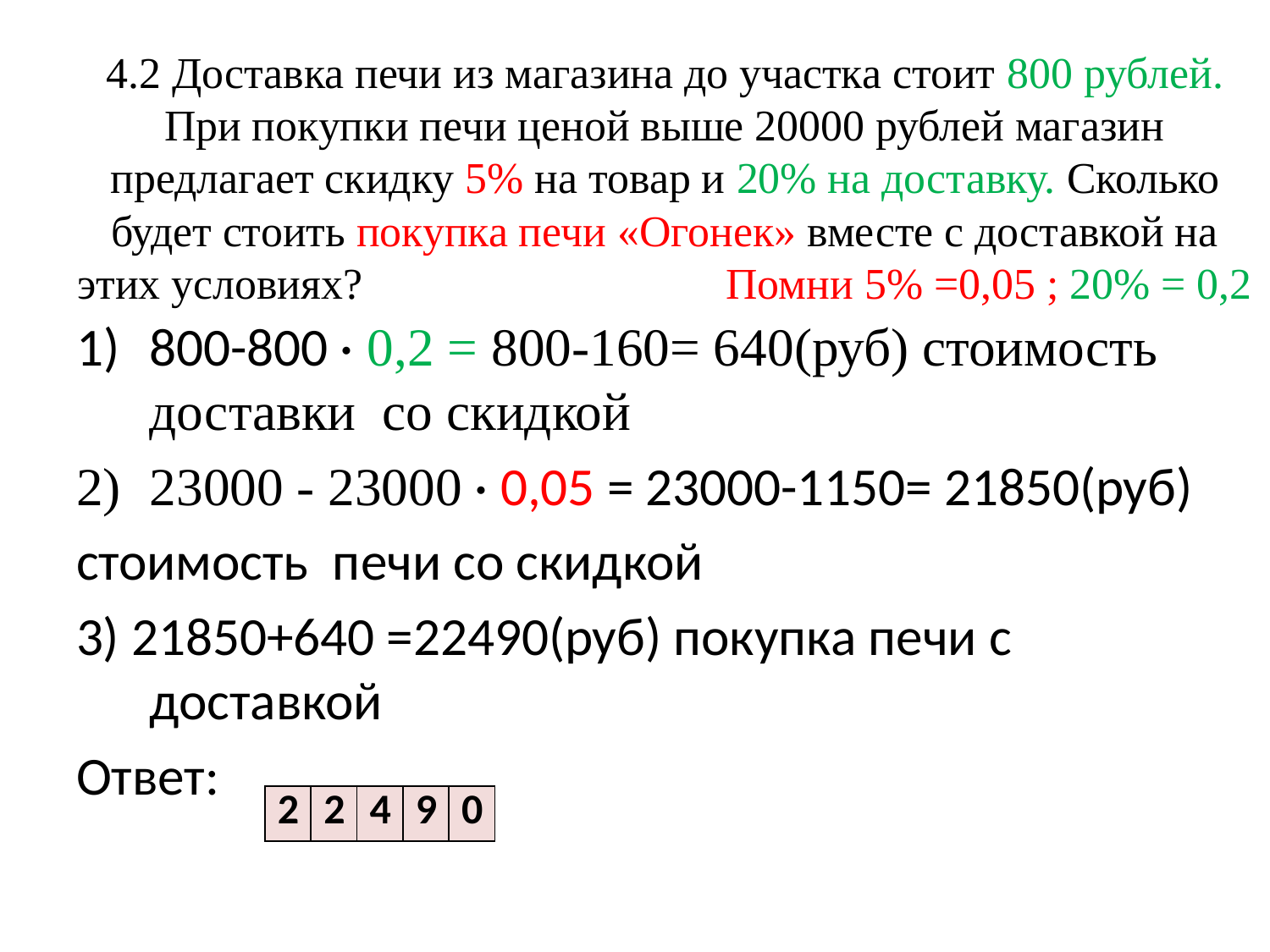

# 4.2 Доставка печи из магазина до участка стоит 800 рублей. При покупки печи ценой выше 20000 рублей магазин предлагает скидку 5% на товар и 20% на доставку. Сколько будет стоить покупка печи «Огонек» вместе с доставкой на этих условиях?                                 Помни 5% =0,05 ; 20% = 0,2
800-800 · 0,2 = 800-160= 640(руб) стоимость доставки  со скидкой
23000 - 23000 · 0,05 = 23000-1150= 21850(руб)
стоимость  печи со скидкой
3) 21850+640 =22490(руб) покупка печи с доставкой
Ответ:
| 2 | 2 | 4 | 9 | 0 |
| --- | --- | --- | --- | --- |